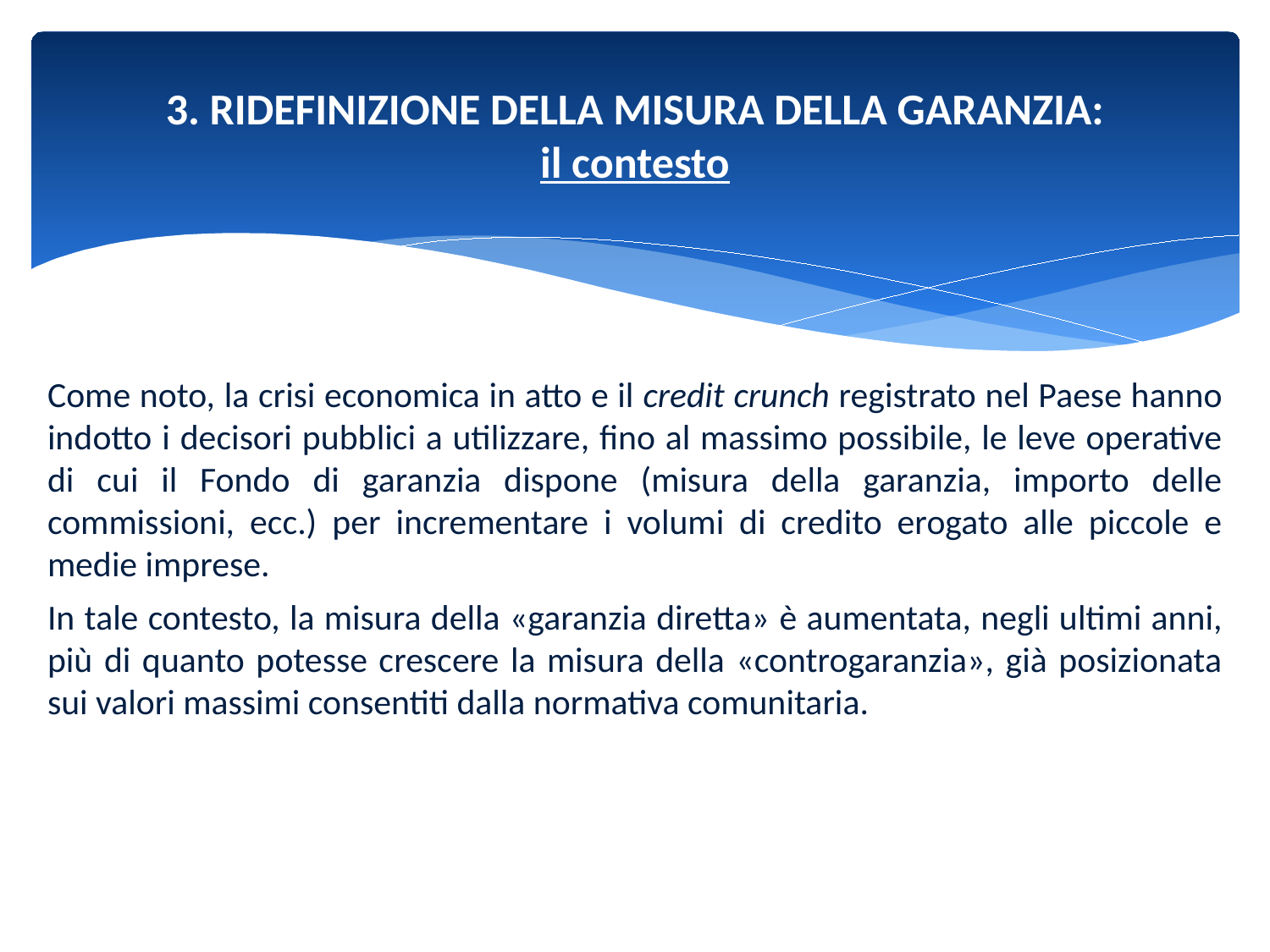

# 3. RIDEFINIZIONE DELLA MISURA DELLA GARANZIA: il contesto
Come noto, la crisi economica in atto e il credit crunch registrato nel Paese hanno indotto i decisori pubblici a utilizzare, fino al massimo possibile, le leve operative di cui il Fondo di garanzia dispone (misura della garanzia, importo delle commissioni, ecc.) per incrementare i volumi di credito erogato alle piccole e medie imprese.
In tale contesto, la misura della «garanzia diretta» è aumentata, negli ultimi anni, più di quanto potesse crescere la misura della «controgaranzia», già posizionata sui valori massimi consentiti dalla normativa comunitaria.